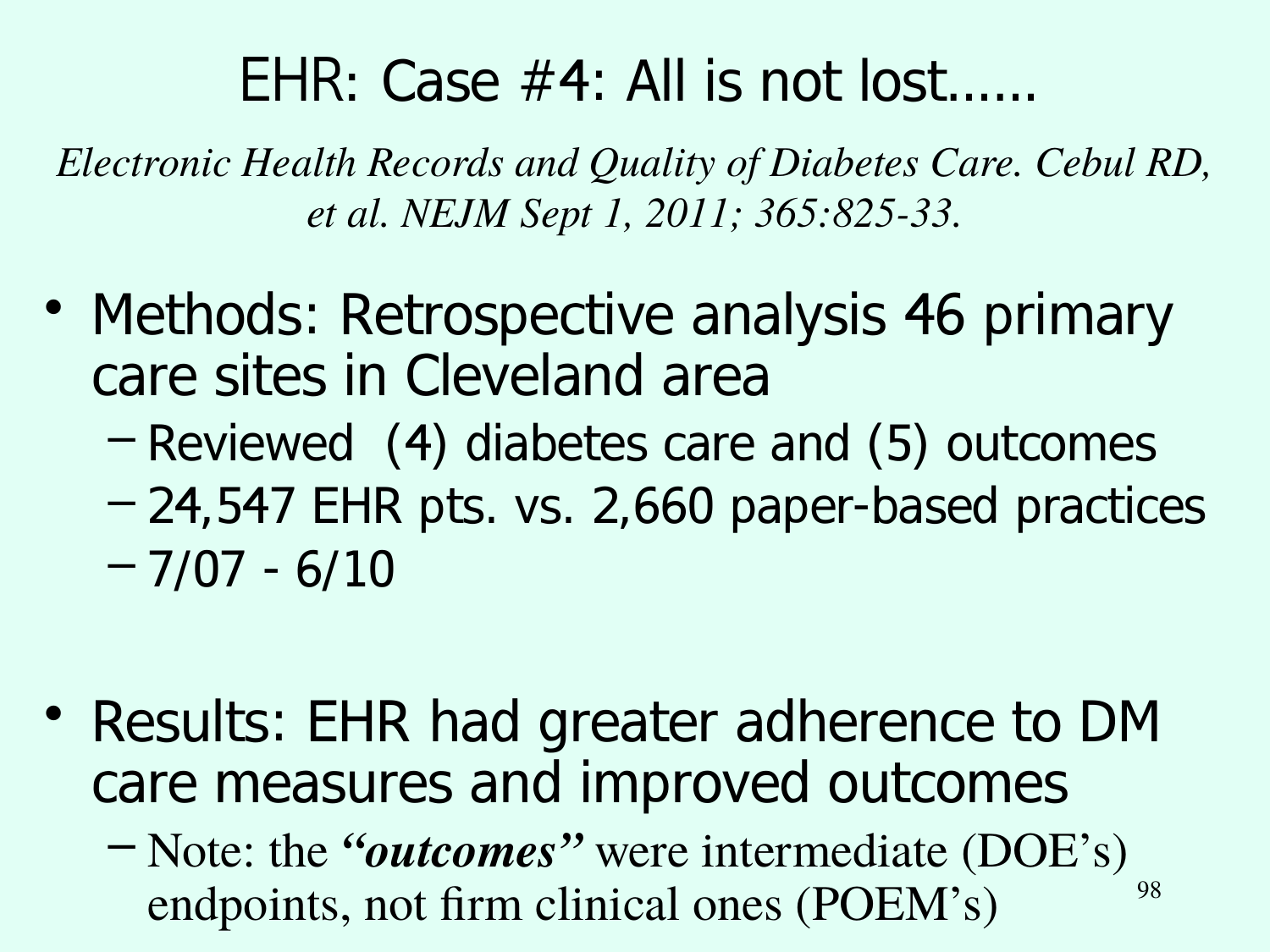

EHR: Case #4: All is not lost……
Electronic Health Records and Quality of Diabetes Care. Cebul RD, et al. NEJM Sept 1, 2011; 365:825-33.

Methods: Retrospective analysis 46 primary care sites in Cleveland area
Reviewed  (4) diabetes care and (5) outcomes
24,547 EHR pts. vs. 2,660 paper-based practices
7/07 - 6/10

Results: EHR had greater adherence to DM care measures and improved outcomes
Note: the “outcomes” were intermediate (DOE’s) endpoints, not firm clinical ones (POEM’s)
98